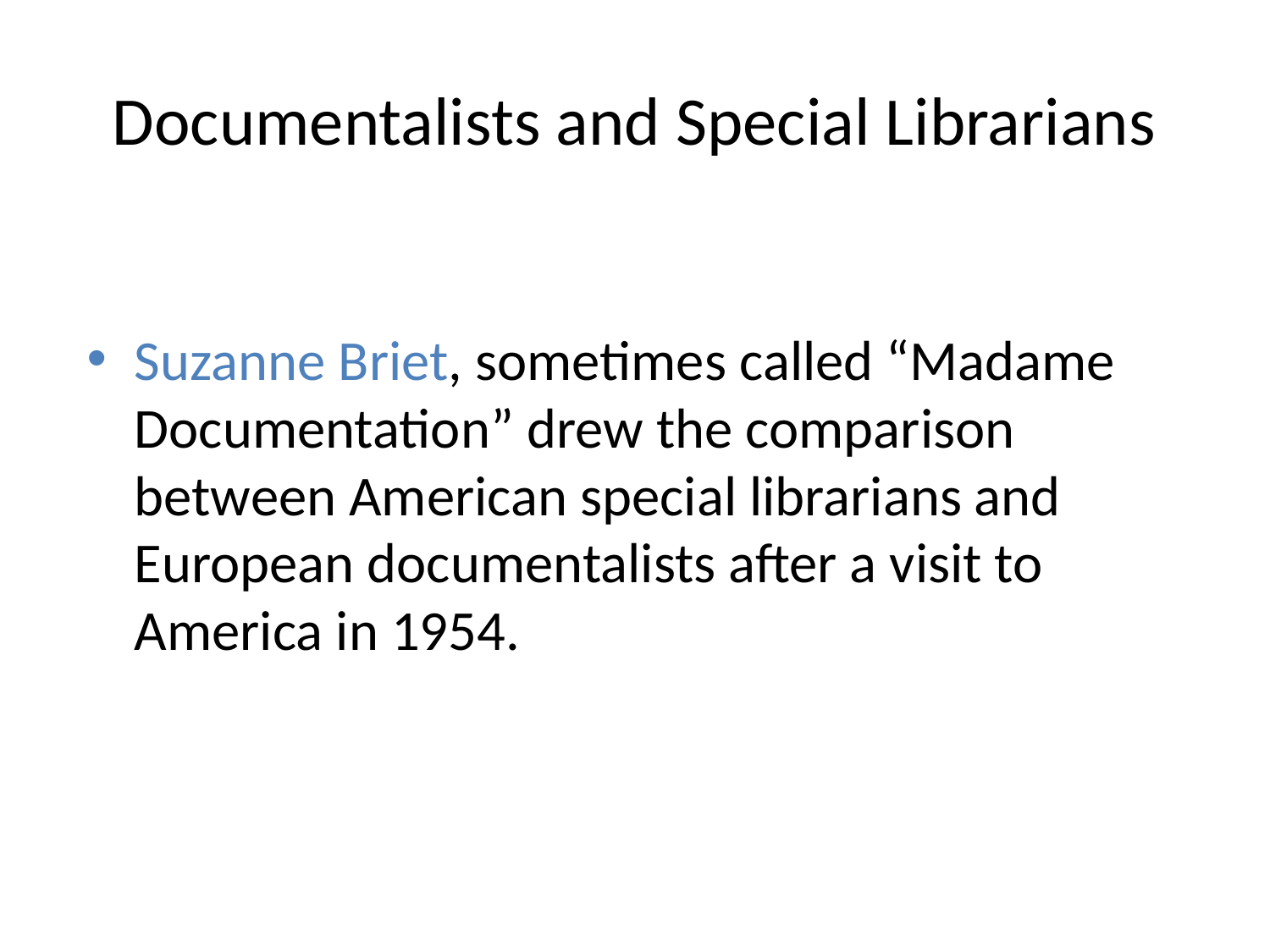

# Documentalists and Special Librarians
Suzanne Briet, sometimes called “Madame Documentation” drew the comparison between American special librarians and European documentalists after a visit to America in 1954.